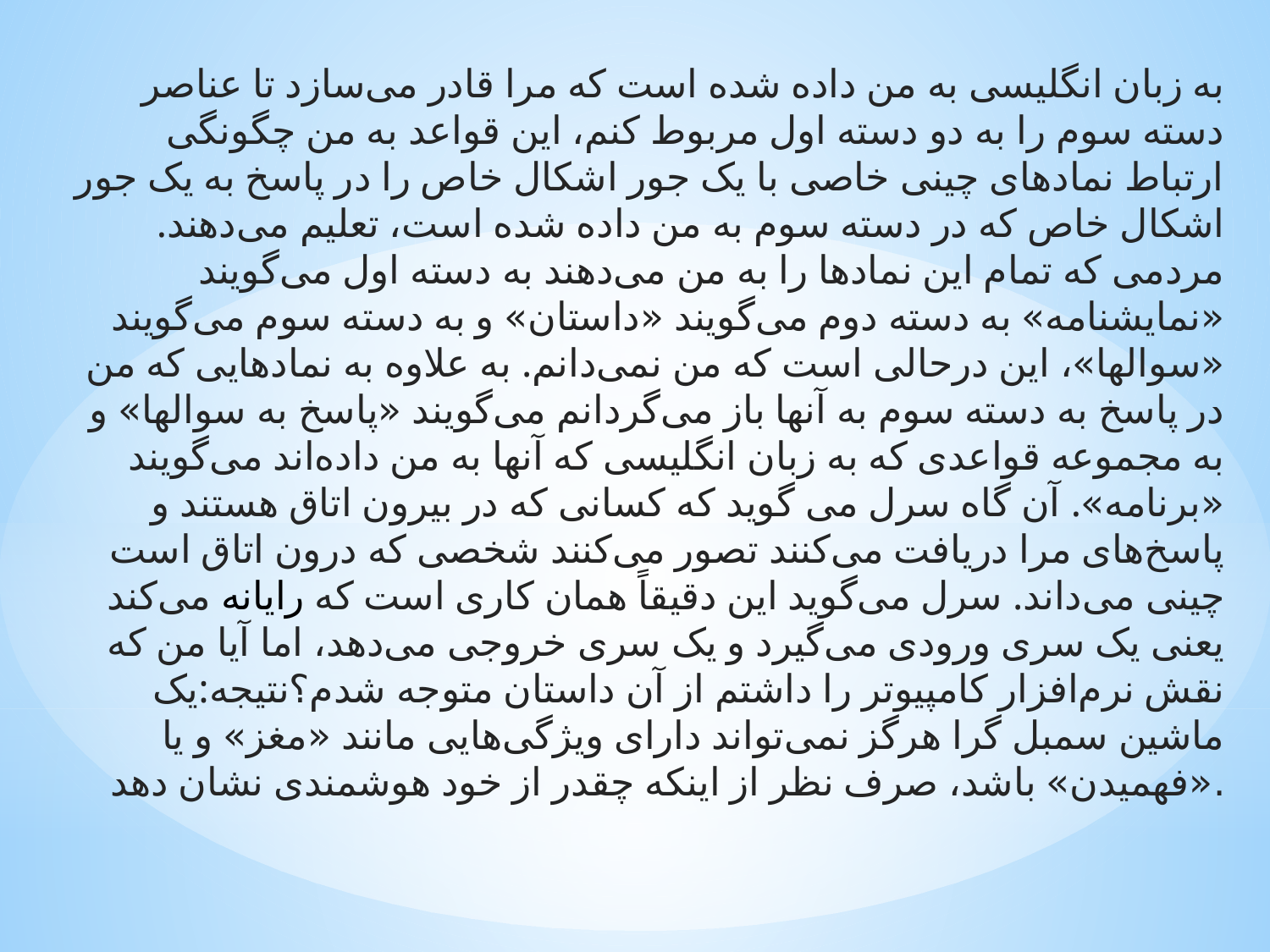

به زبان انگلیسی به من داده شده است که مرا قادر می‌سازد تا عناصر دسته سوم را به دو دسته اول مربوط کنم، این قواعد به من چگونگی ارتباط نمادهای چینی خاصی با یک جور اشکال خاص را در پاسخ به یک جور اشکال خاص که در دسته سوم به من داده شده است، تعلیم می‌دهند. مردمی که تمام این نمادها را به من می‌دهند به دسته اول می‌گویند «نمایشنامه» به دسته دوم می‌گویند «داستان» و به دسته سوم می‌گویند «سوالها»، این درحالی است که من نمی‌دانم. به علاوه به نمادهایی که من در پاسخ به دسته سوم به آنها باز می‌گردانم می‌گویند «پاسخ به سوالها» و به مجموعه قواعدی که به زبان انگلیسی که آنها به من داده‌اند می‌گویند «برنامه». آن گاه سرل می گوید که کسانی که در بیرون اتاق هستند و پاسخ‌های مرا دریافت می‌کنند تصور می‌کنند شخصی که درون اتاق است چینی می‌داند. سرل می‌گوید این دقیقاً همان کاری است که رایانه می‌کند یعنی یک سری ورودی می‌گیرد و یک سری خروجی می‌دهد، اما آیا من که نقش نرم‌افزار کامپیوتر را داشتم از آن داستان متوجه شدم؟نتیجه:یک ماشین سمبل گرا هرگز نمی‌تواند دارای ویژگی‌هایی مانند «مغز» و یا «فهمیدن» باشد، صرف نظر از اینکه چقدر از خود هوشمندی نشان دهد.
#